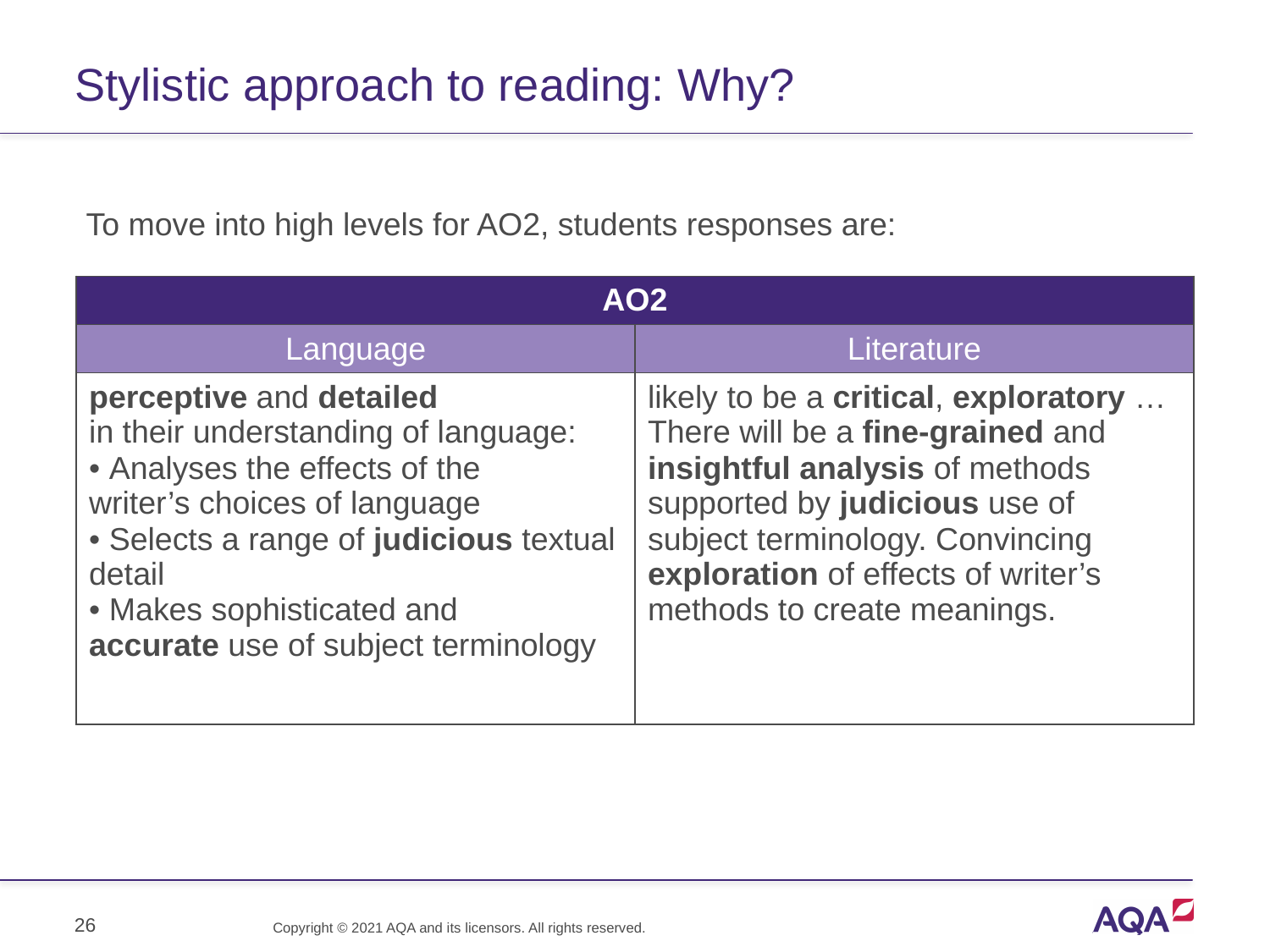

# Stylistic approach to reading: Why?
To move into high levels for AO2, students responses are:
| AO2 |  |
| --- | --- |
| Language | Literature |
| perceptive and detailed in their understanding of language: • Analyses the effects of the writer’s choices of language • Selects a range of judicious textual detail • Makes sophisticated and accurate use of subject terminology | likely to be a critical, exploratory … There will be a fine-grained and insightful analysis of methods supported by judicious use of subject terminology. Convincing exploration of effects of writer’s methods to create meanings. |
26
Copyright © 2021 AQA and its licensors. All rights reserved.